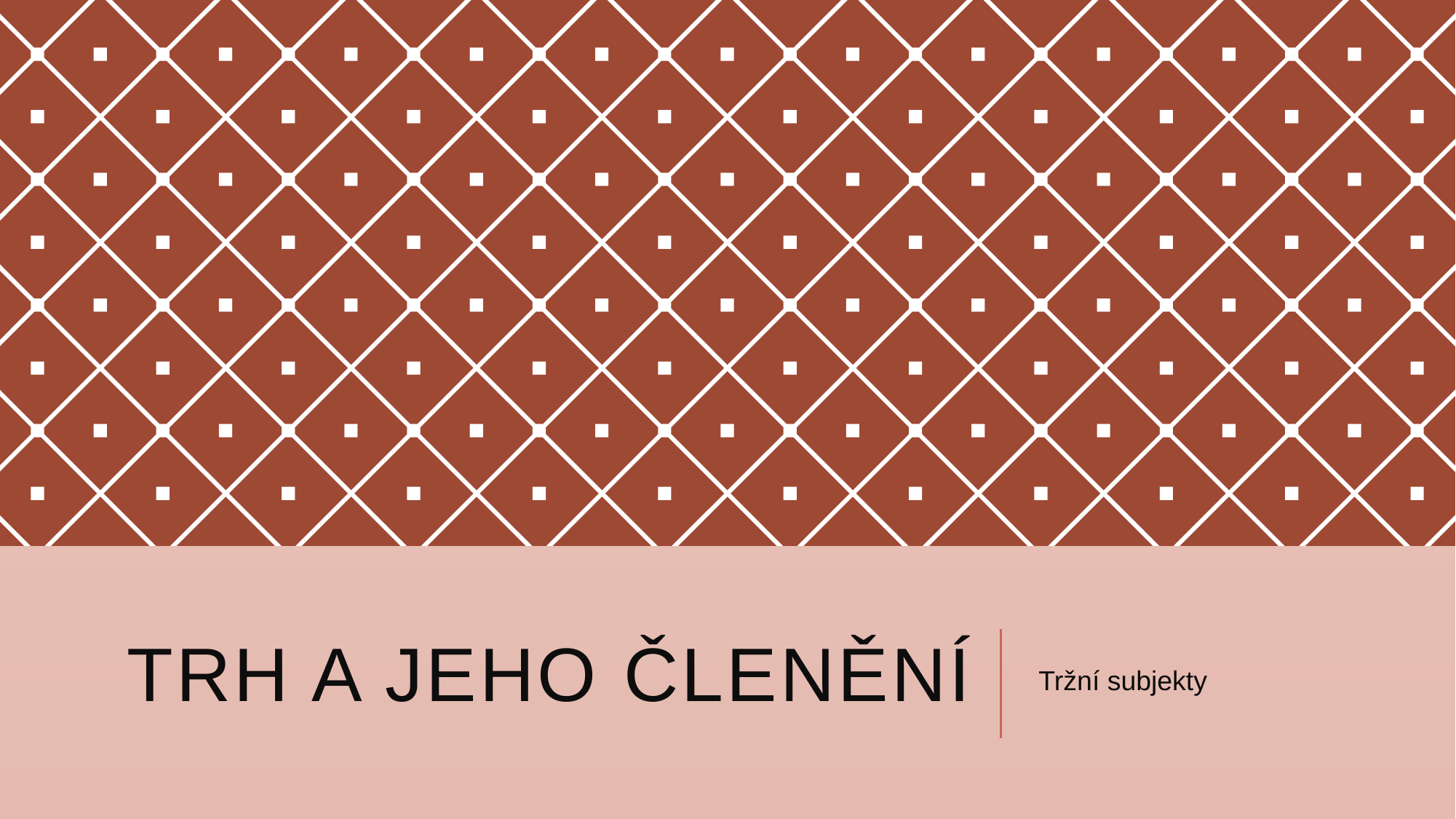

# Trh a jeho členění
Tržní subjekty